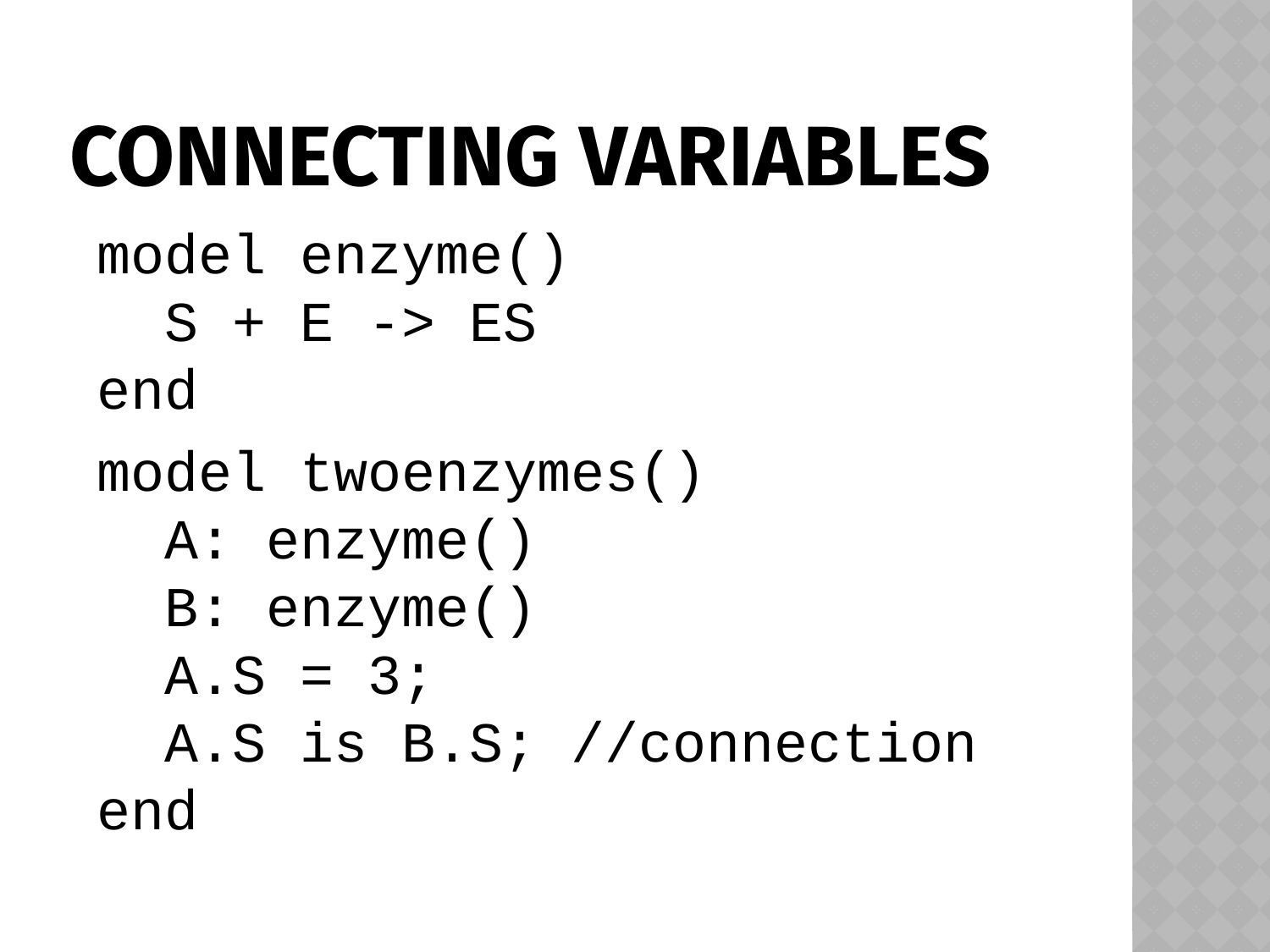

# Connecting variables
model enzyme()
  S + E -> ES
end
model twoenzymes()
  A: enzyme()
  B: enzyme()
  A.S = 3;
  A.S is B.S; //connection
end